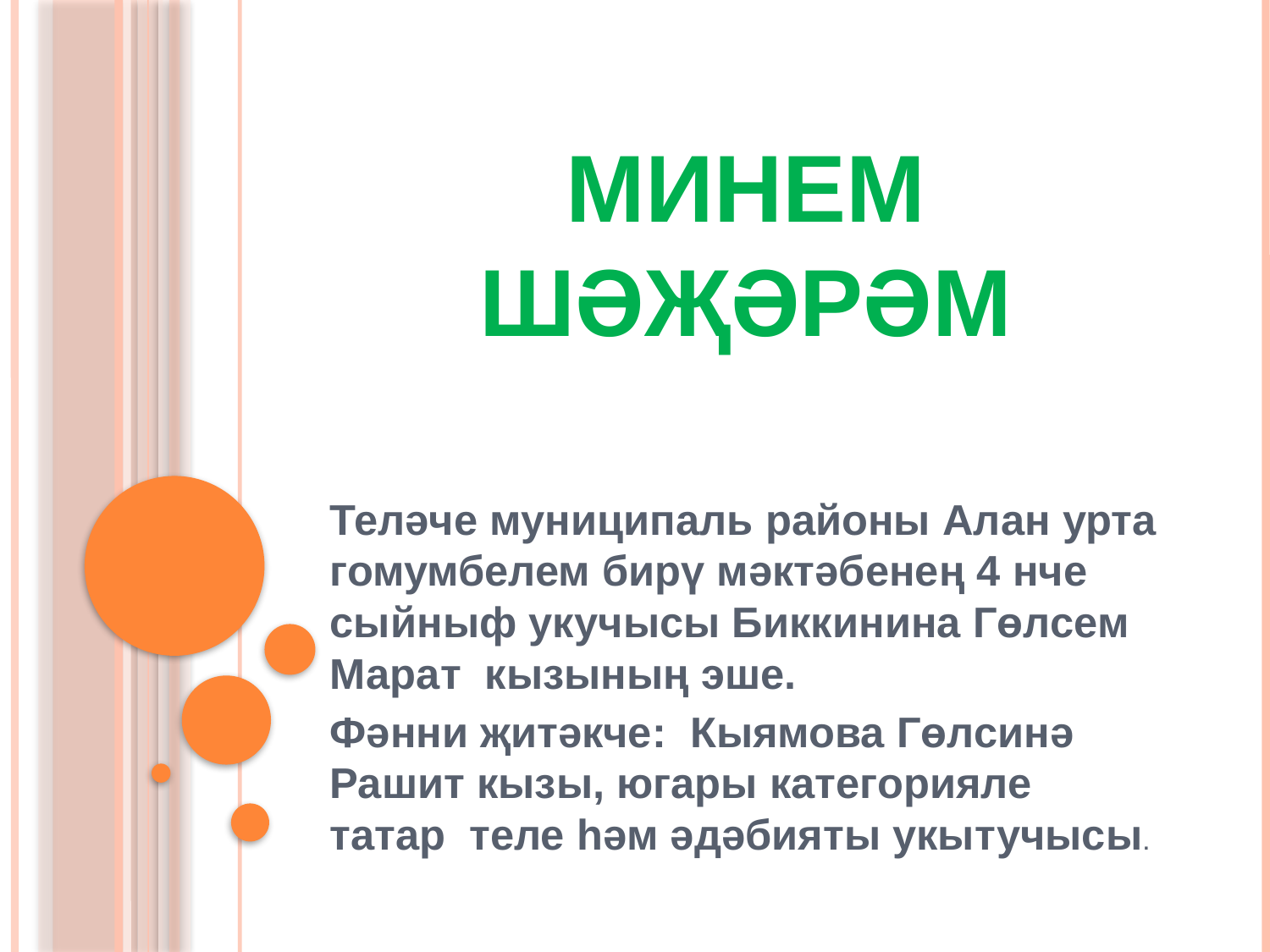

# Минем шәҗәрәм
Теләче муниципаль районы Алан урта гомумбелем бирү мәктәбенең 4 нче сыйныф укучысы Биккинина Гөлсем Марат  кызының эше.
Фәнни җитәкче:  Кыямова Гөлсинә Рашит кызы, югары категорияле    татар  теле һәм әдәбияты укытучысы.